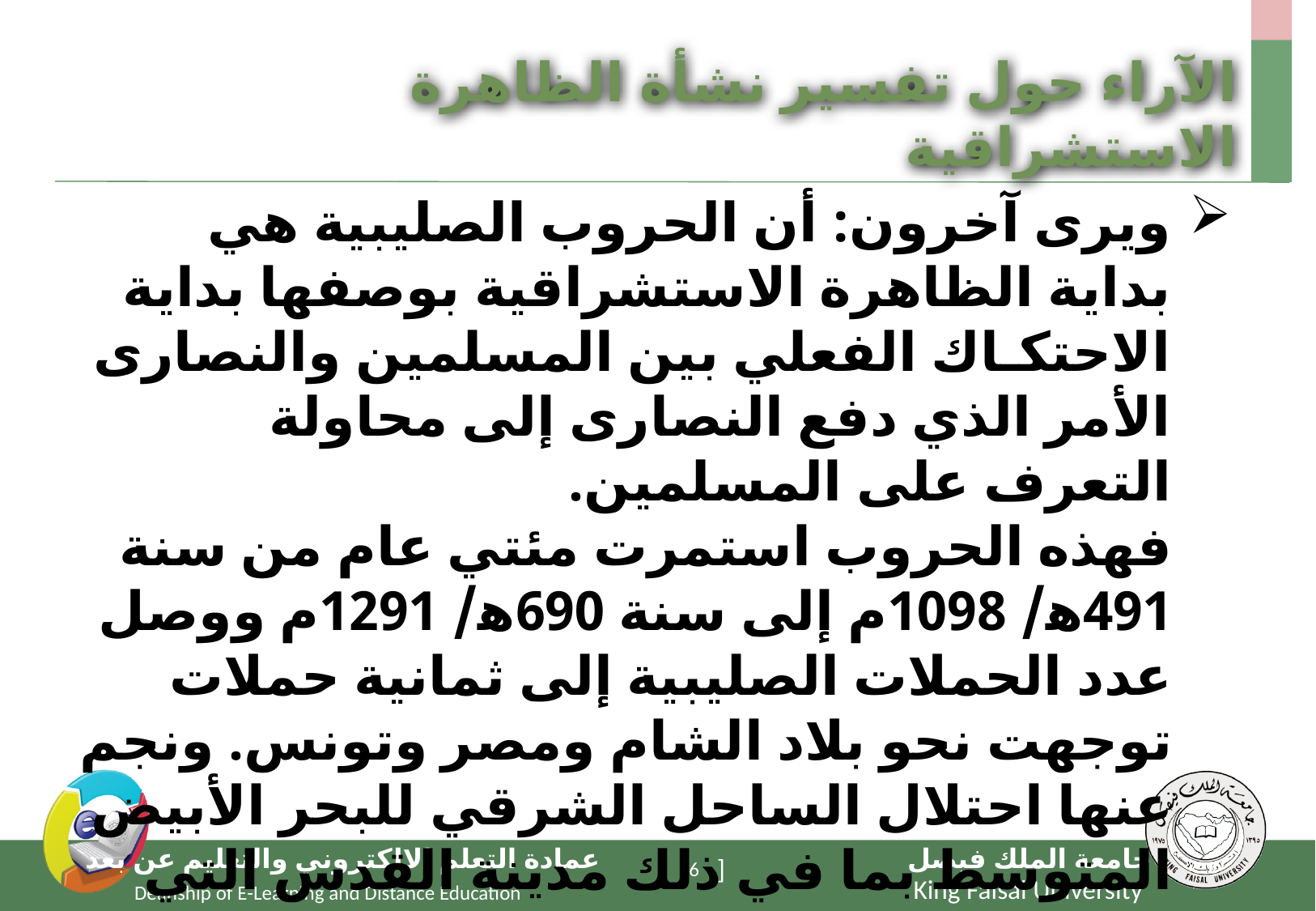

# الآراء حول تفسير نشأة الظاهرة الاستشراقية
ويرى آخرون: أن الحروب الصليبية هي بداية الظاهرة الاستشراقية بوصفها بداية الاحتكـاك الفعلي بين المسلمين والنصارى الأمر الذي دفع النصارى إلى محاولة التعرف على المسلمين.
فهذه الحروب استمرت مئتي عام من سنة 491ﻫ/ 1098م إلى سنة 690ﻫ/ 1291م ووصل عدد الحملات الصليبية إلى ثمانية حملات توجهت نحو بلاد الشام ومصر وتونس. ونجم عنها احتلال الساحل الشرقي للبحر الأبيض المتوسط بما في ذلك مدينة القدس التي خضعت للاحتلال الصليبي 99سنة.
6